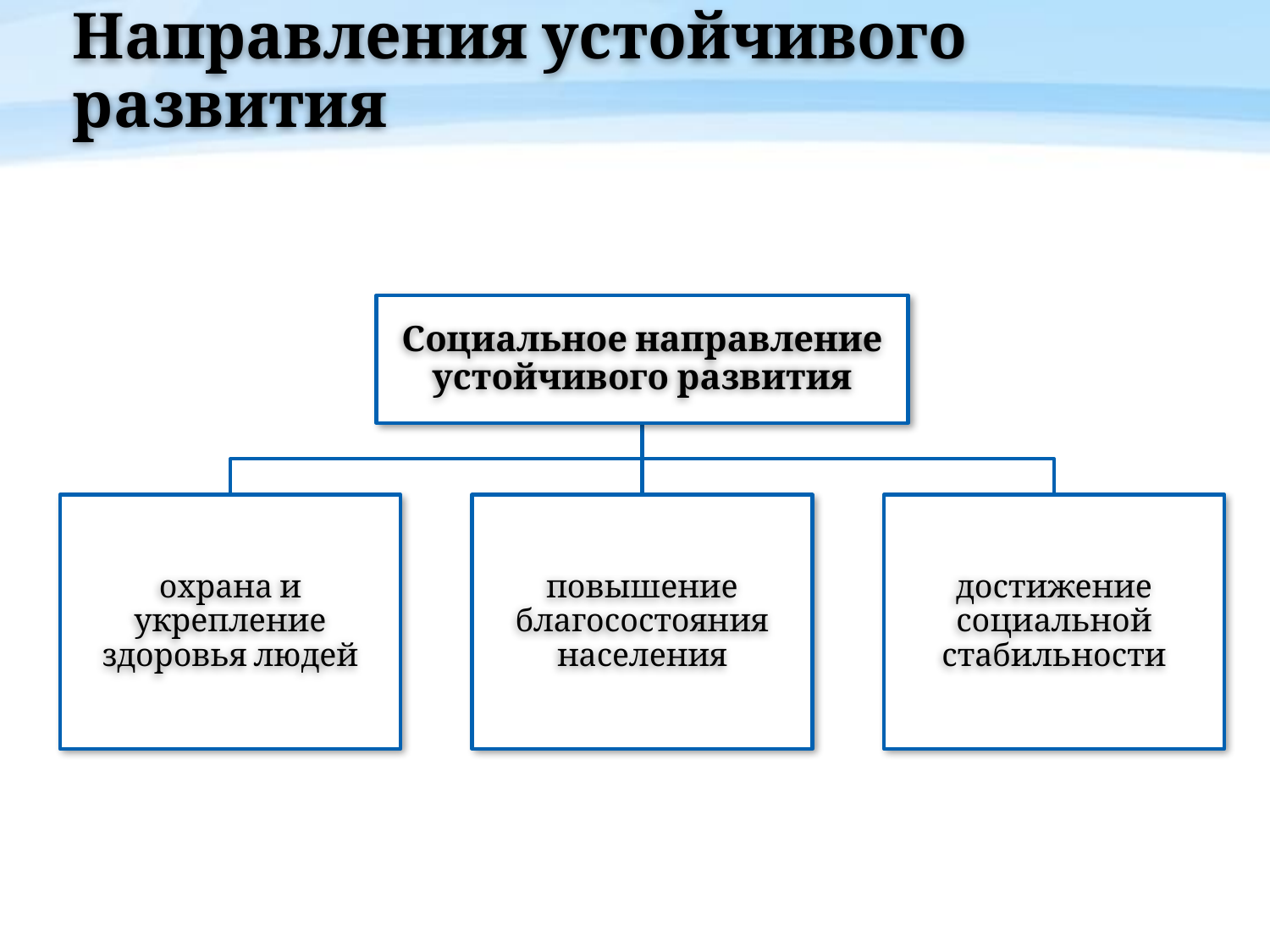

# Направления устойчивого развития

Социальное направление устойчивого развития

охрана и укрепление здоровья людей

повышение благосостояния населения

достижение социальной стабильности